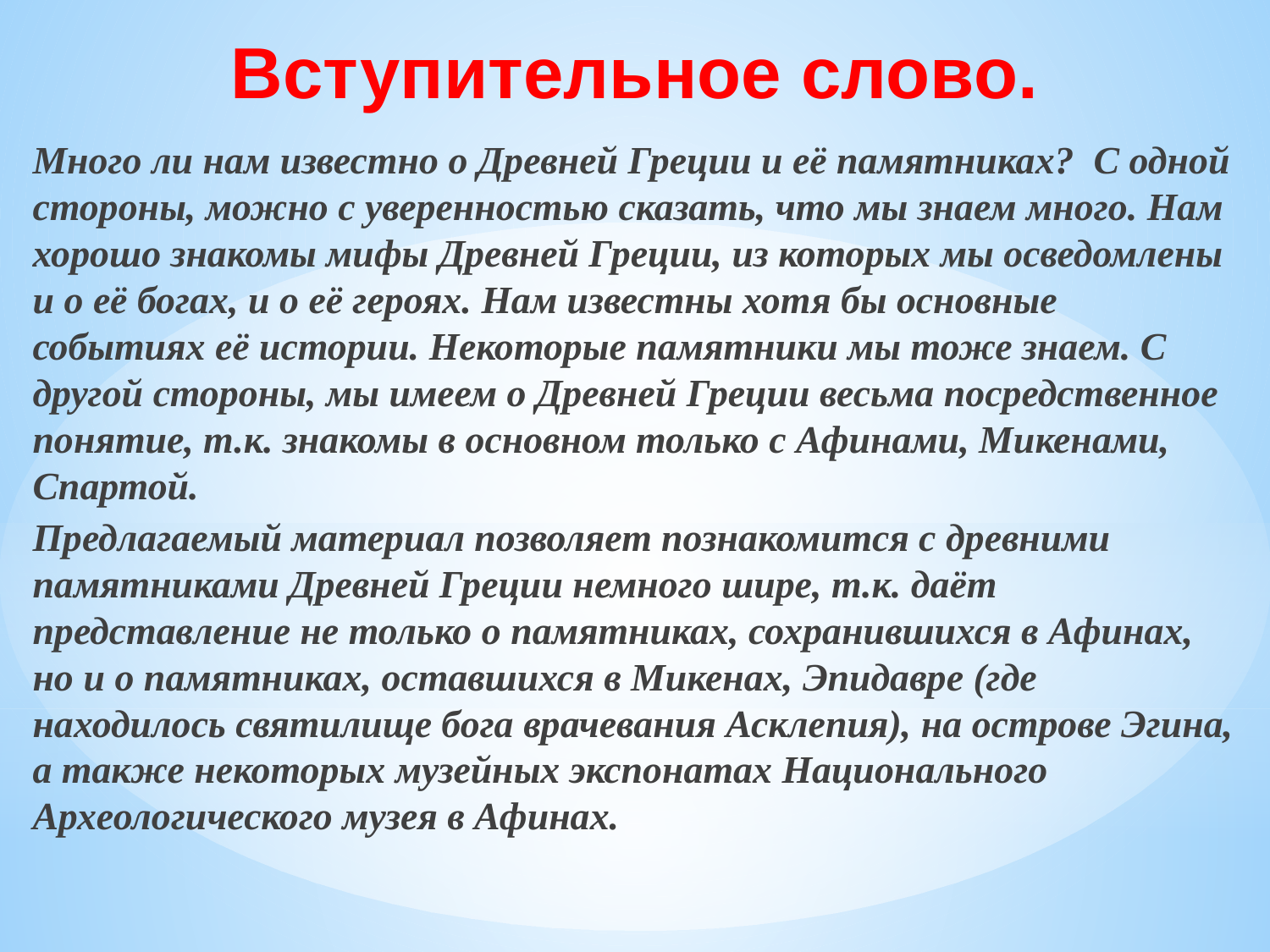

# Вступительное слово.
Много ли нам известно о Древней Греции и её памятниках?  С одной стороны, можно с уверенностью сказать, что мы знаем много. Нам хорошо знакомы мифы Древней Греции, из которых мы осведомлены и о её богах, и о её героях. Нам известны хотя бы основные событиях её истории. Некоторые памятники мы тоже знаем. С другой стороны, мы имеем о Древней Греции весьма посредственное понятие, т.к. знакомы в основном только с Афинами, Микенами,  Спартой.
Предлагаемый материал позволяет познакомится с древними памятниками Древней Греции немного шире, т.к. даёт представление не только о памятниках, сохранившихся в Афинах, но и о памятниках, оставшихся в Микенах, Эпидавре (где находилось святилище бога врачевания Асклепия), на острове Эгина, а также некоторых музейных экспонатах Национального Археологического музея в Афинах.